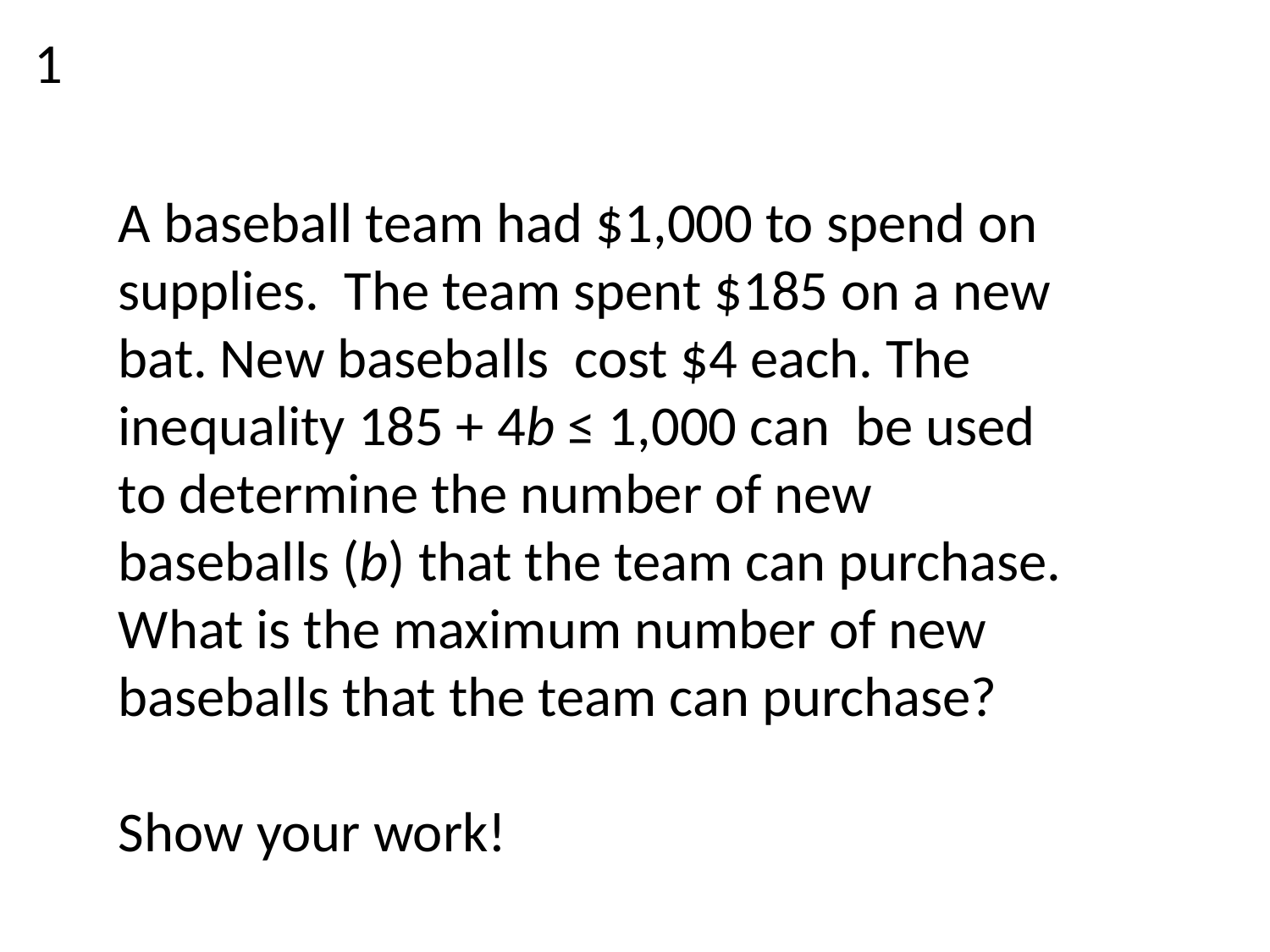

1
A baseball team had $1,000 to spend on supplies.  The team spent $185 on a new bat. New baseballs  cost $4 each. The inequality 185 + 4b ≤ 1,000 can  be used to determine the number of new  baseballs (b) that the team can purchase. What is the maximum number of new baseballs that the team can purchase?

Show your work!